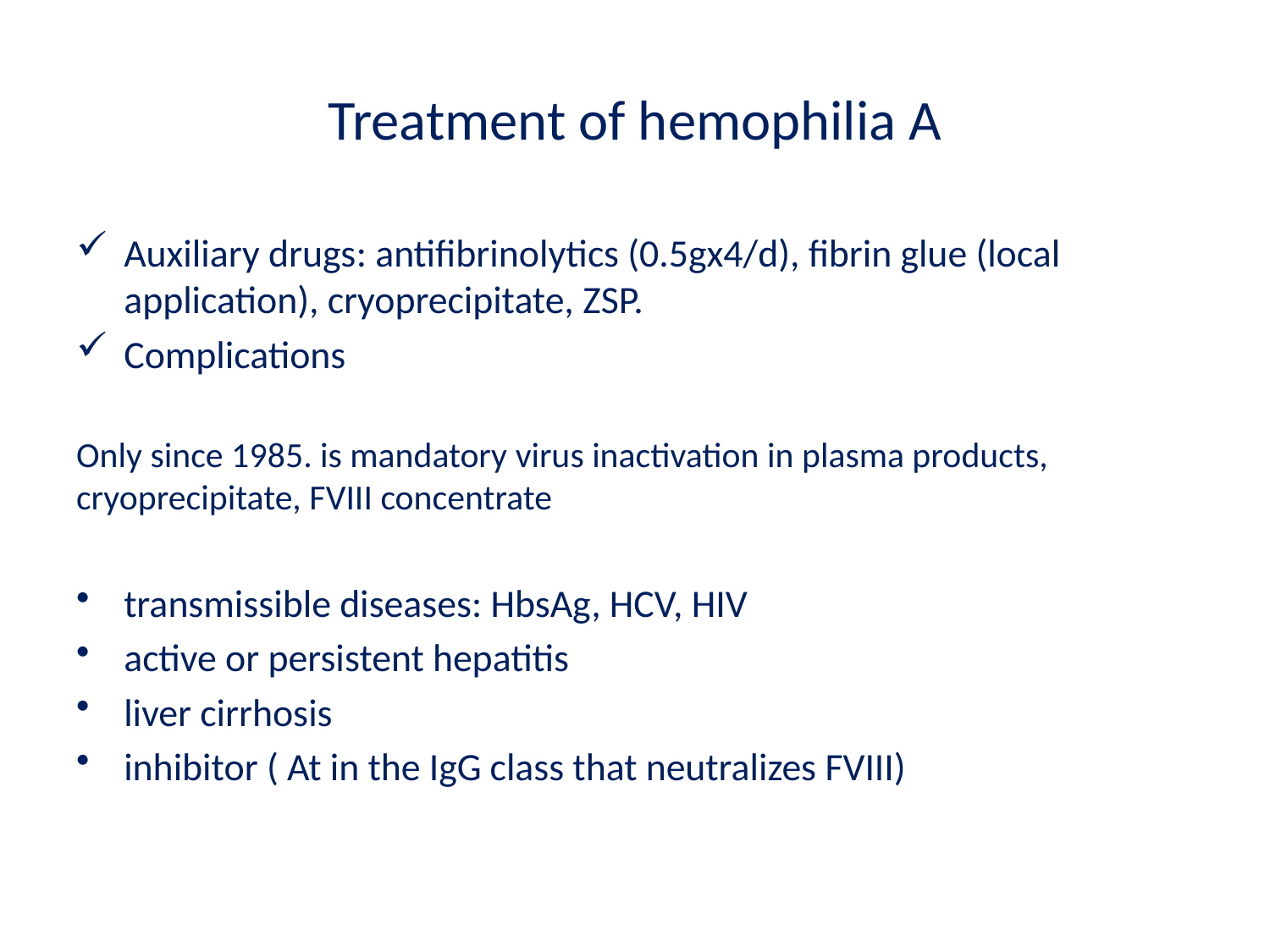

Treatment of hemophilia A
Auxiliary drugs: antifibrinolytics (0.5gx4/d), fibrin glue (local application), cryoprecipitate, ZSP.
Complications

Only since 1985. is mandatory virus inactivation in plasma products, cryoprecipitate, FVIII concentrate

transmissible diseases: HbsAg, HCV, HIV
active or persistent hepatitis
liver cirrhosis
inhibitor ( At in the IgG class that neutralizes FVIII)